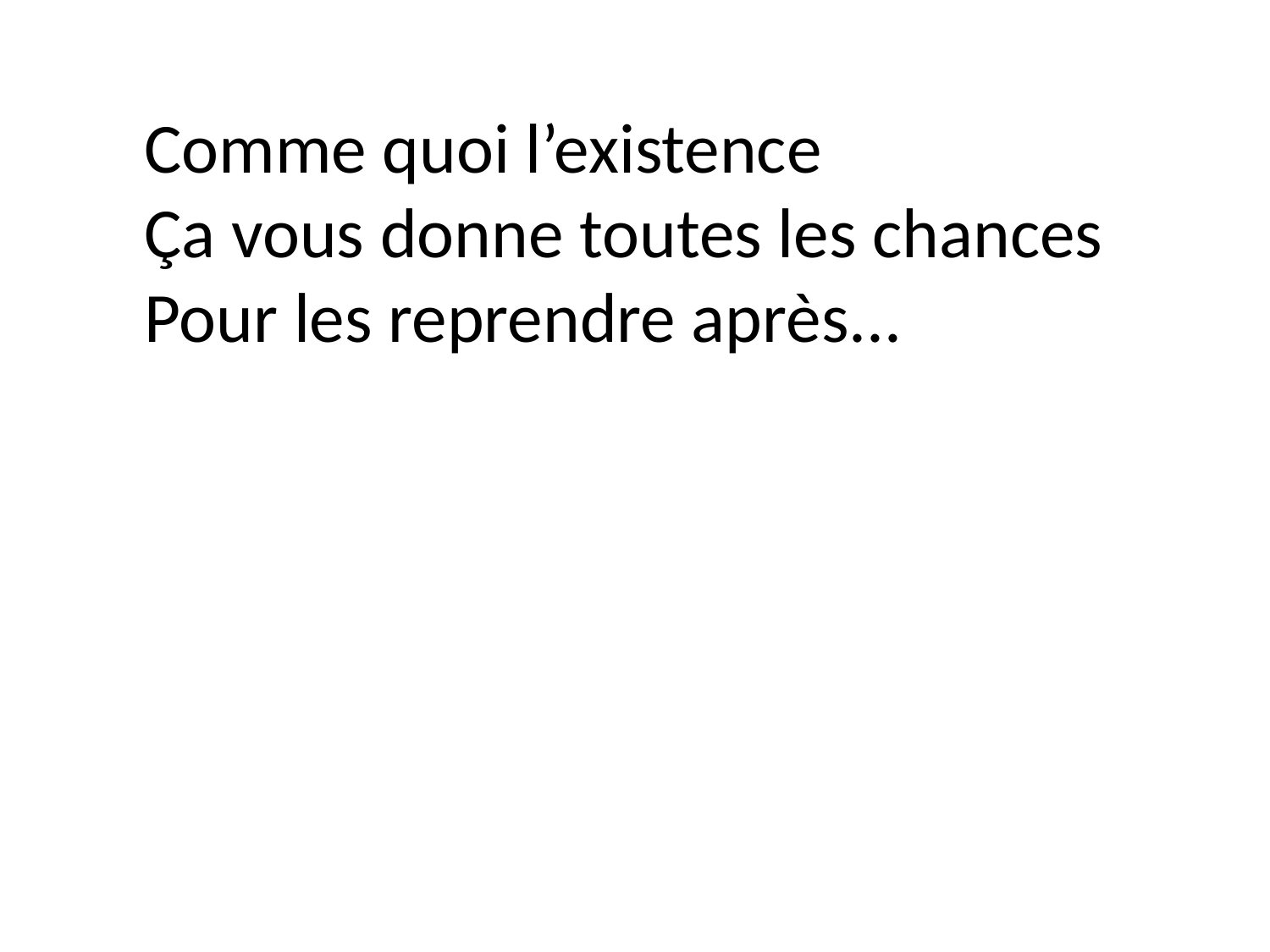

Comme quoi l’existence
Ça vous donne toutes les chances
Pour les reprendre après...